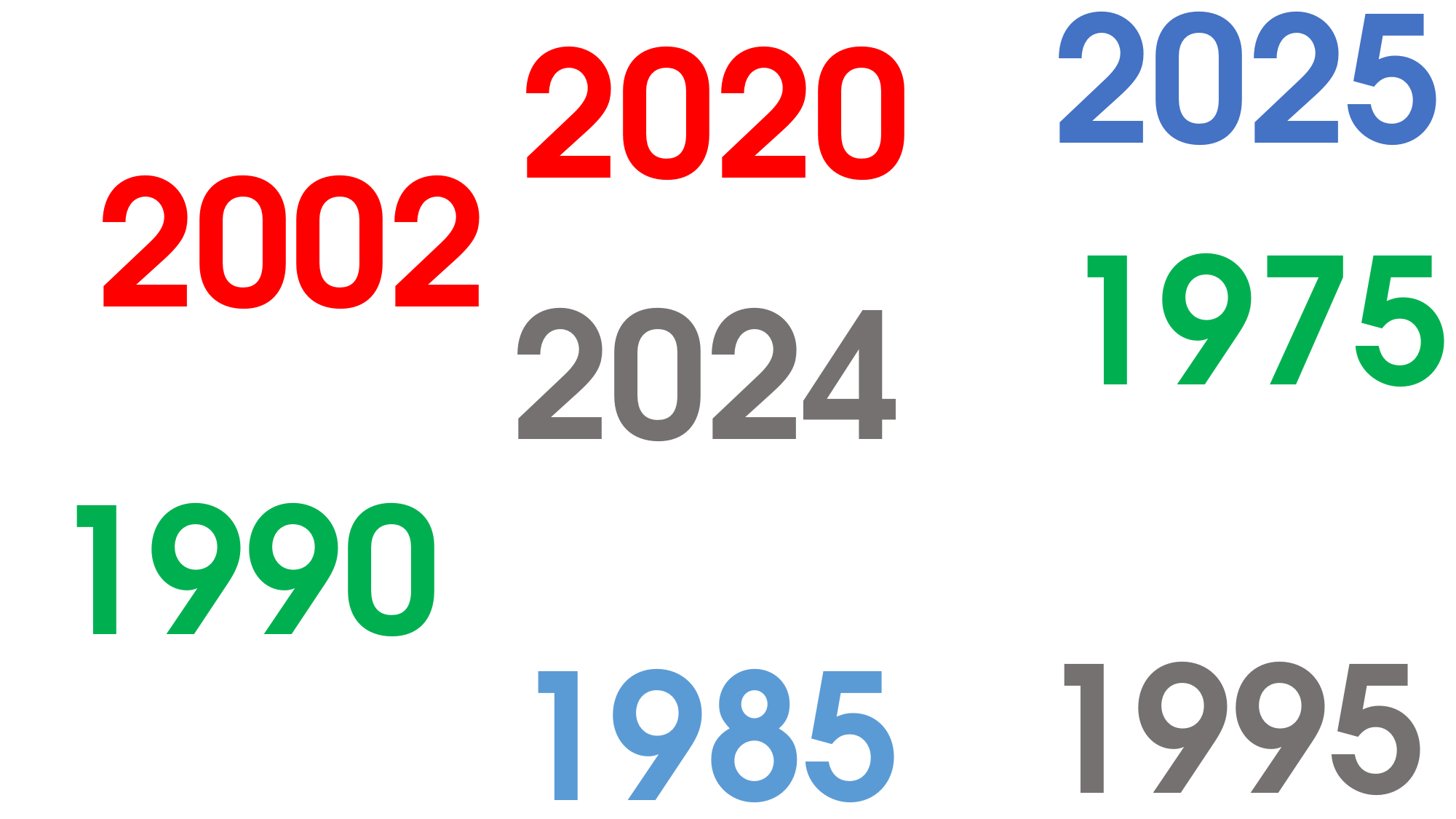

2020
2025
2002
1975
2024
1990
1995
1985